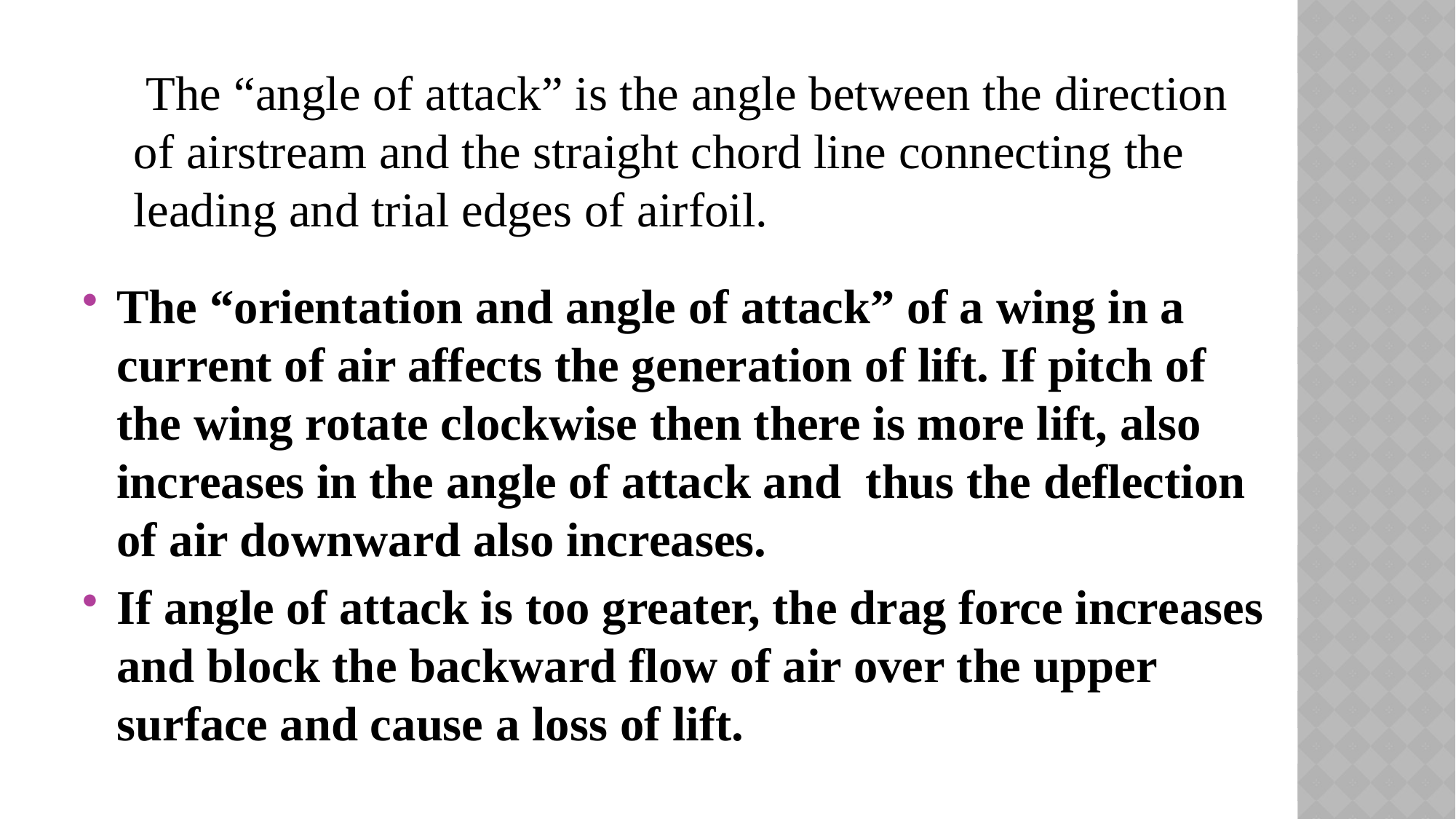

# The “angle of attack” is the angle between the direction of airstream and the straight chord line connecting the leading and trial edges of airfoil.

The “orientation and angle of attack” of a wing in a current of air affects the generation of lift. If pitch of the wing rotate clockwise then there is more lift, also increases in the angle of attack and  thus the deflection of air downward also increases.
If angle of attack is too greater, the drag force increases and block the backward flow of air over the upper surface and cause a loss of lift.